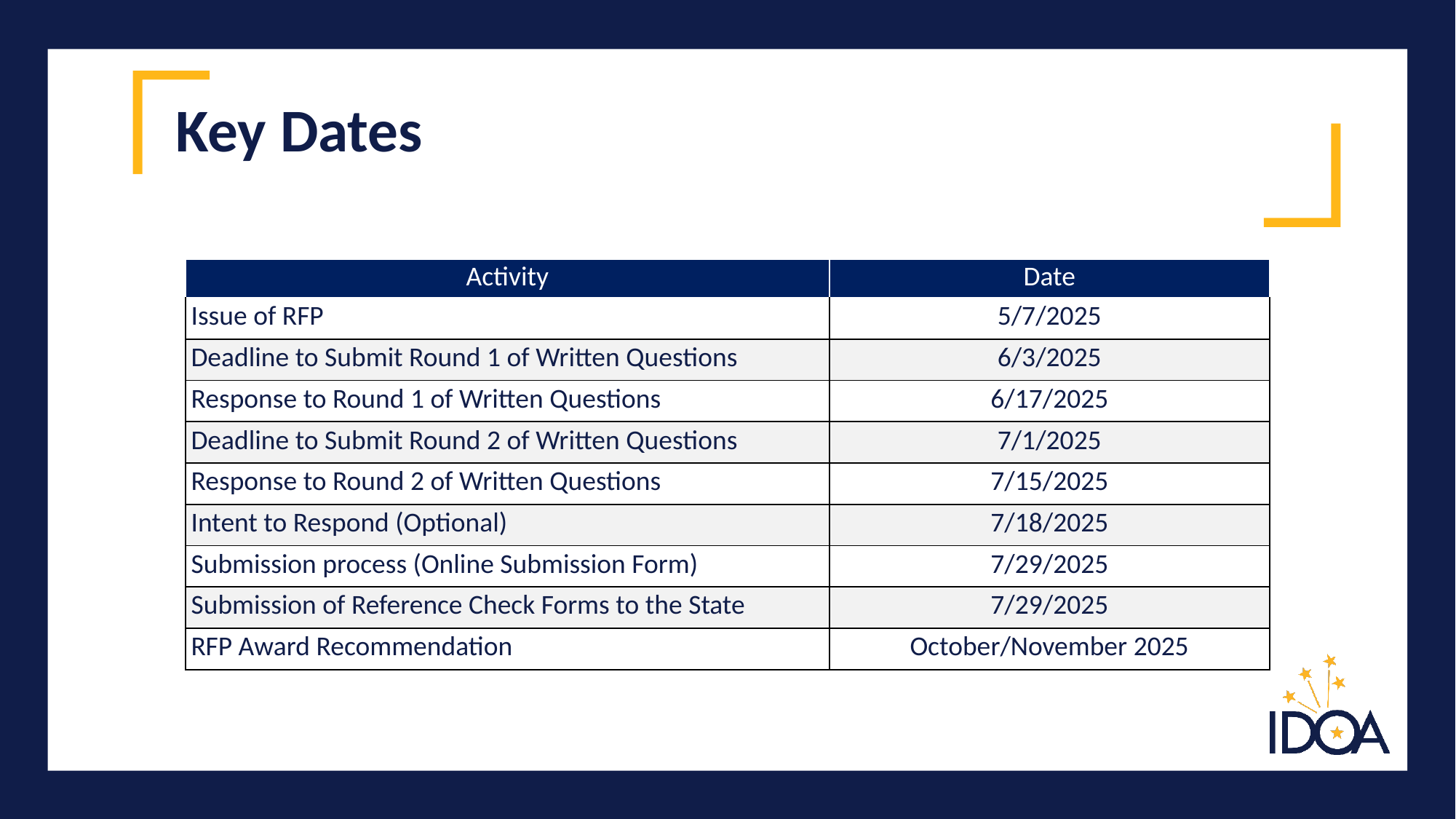

# Key Dates
| Activity | Date |
| --- | --- |
| Issue of RFP | 5/7/2025 |
| Deadline to Submit Round 1 of Written Questions | 6/3/2025 |
| Response to Round 1 of Written Questions | 6/17/2025 |
| Deadline to Submit Round 2 of Written Questions | 7/1/2025 |
| Response to Round 2 of Written Questions | 7/15/2025 |
| Intent to Respond (Optional) | 7/18/2025 |
| Submission process (Online Submission Form) | 7/29/2025 |
| Submission of Reference Check Forms to the State | 7/29/2025 |
| RFP Award Recommendation | October/November 2025 |